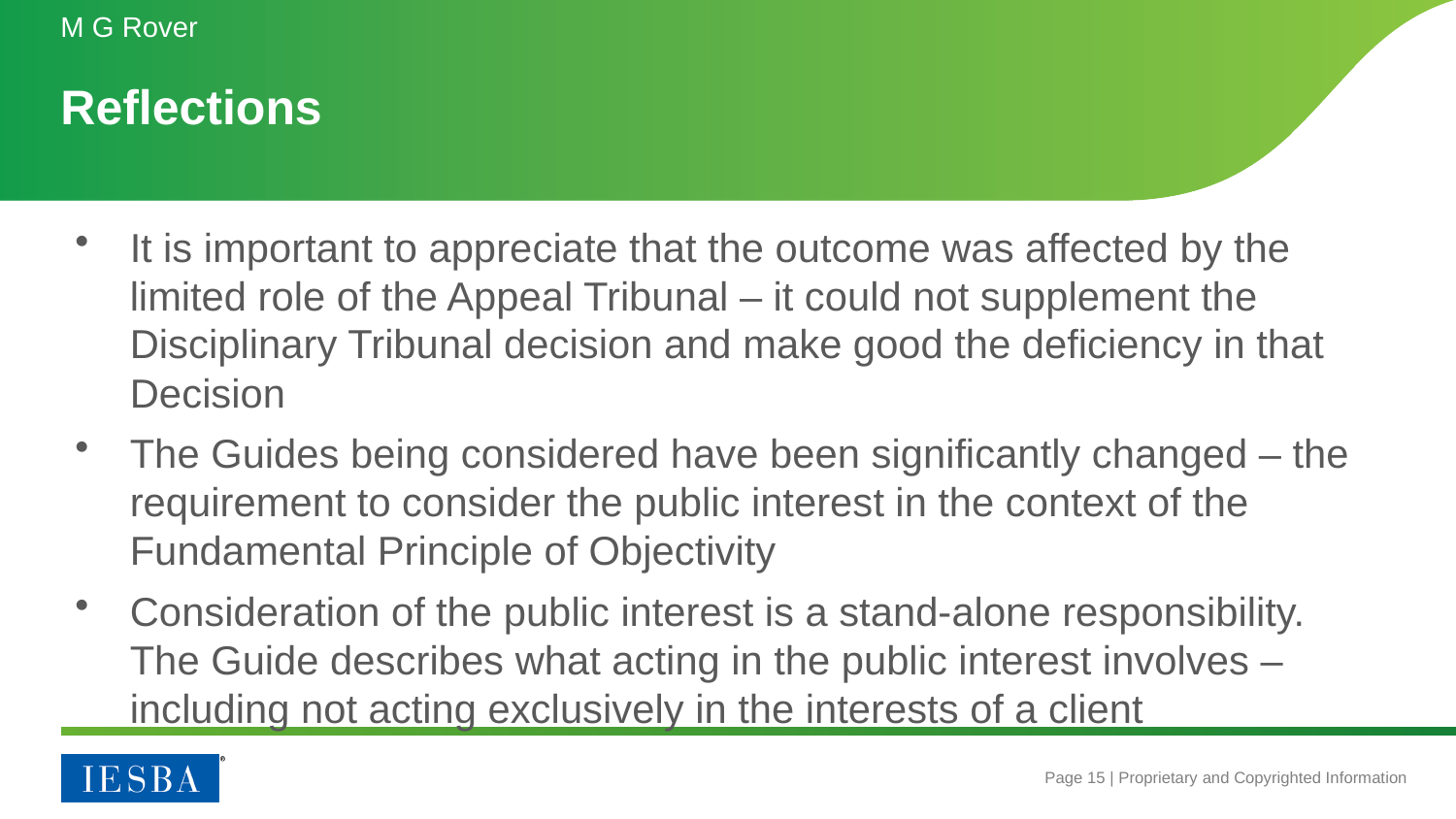

M G Rover
# Reflections
It is important to appreciate that the outcome was affected by the limited role of the Appeal Tribunal – it could not supplement the Disciplinary Tribunal decision and make good the deficiency in that Decision
The Guides being considered have been significantly changed – the requirement to consider the public interest in the context of the Fundamental Principle of Objectivity
Consideration of the public interest is a stand-alone responsibility.  The Guide describes what acting in the public interest involves – including not acting exclusively in the interests of a client